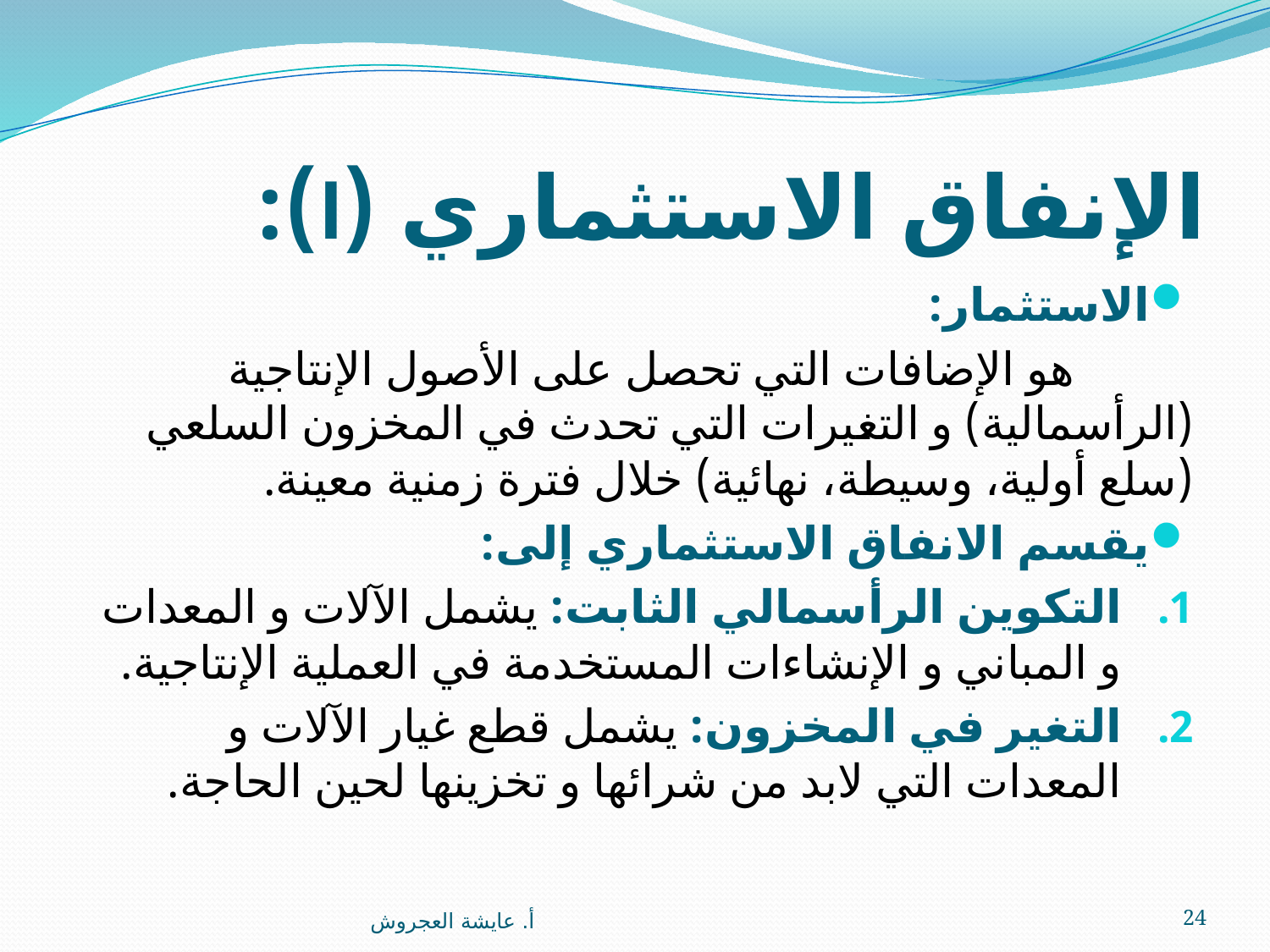

# الإنفاق الاستثماري (I):
الاستثمار:
          هو الإضافات التي تحصل على الأصول الإنتاجية (الرأسمالية) و التغيرات التي تحدث في المخزون السلعي (سلع أولية، وسيطة، نهائية) خلال فترة زمنية معينة.
يقسم الانفاق الاستثماري إلى:
التكوين الرأسمالي الثابت: يشمل الآلات و المعدات و المباني و الإنشاءات المستخدمة في العملية الإنتاجية.
التغير في المخزون: يشمل قطع غيار الآلات و المعدات التي لابد من شرائها و تخزينها لحين الحاجة.
أ. عايشة العجروش
24